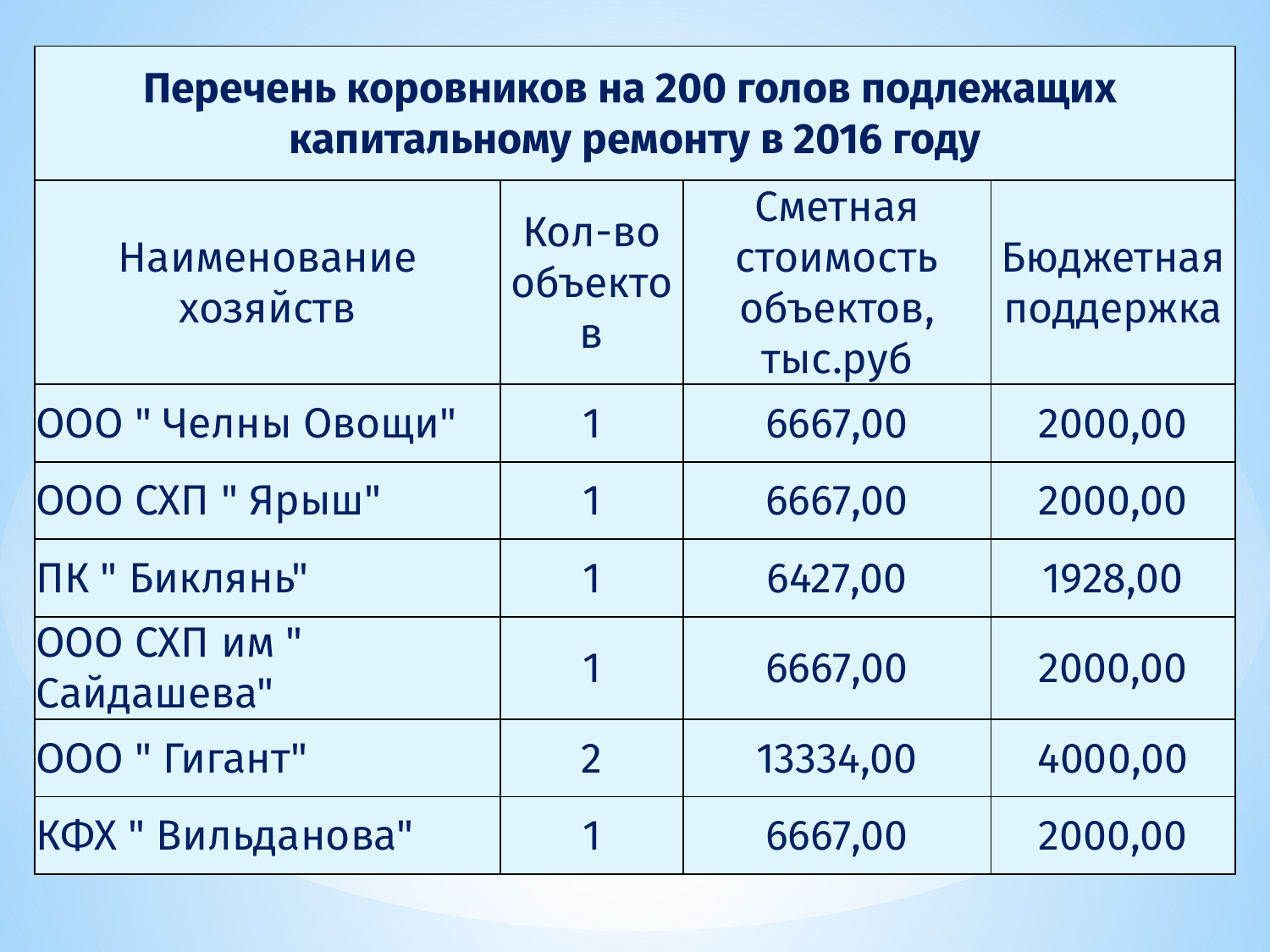

| Перечень коровников на 200 голов подлежащих капитальному ремонту в 2016 году |  |  |  |
| --- | --- | --- | --- |
| Наименование хозяйств | Кол-во объектов | Сметная стоимость объектов, тыс.руб | Бюджетная поддержка |
| ООО " Челны Овощи" | 1 | 6667,00 | 2000,00 |
| ООО СХП " Ярыш" | 1 | 6667,00 | 2000,00 |
| ПК " Биклянь" | 1 | 6427,00 | 1928,00 |
| ООО СХП им " Сайдашева" | 1 | 6667,00 | 2000,00 |
| ООО " Гигант" | 2 | 13334,00 | 4000,00 |
| КФХ " Вильданова" | 1 | 6667,00 | 2000,00 |